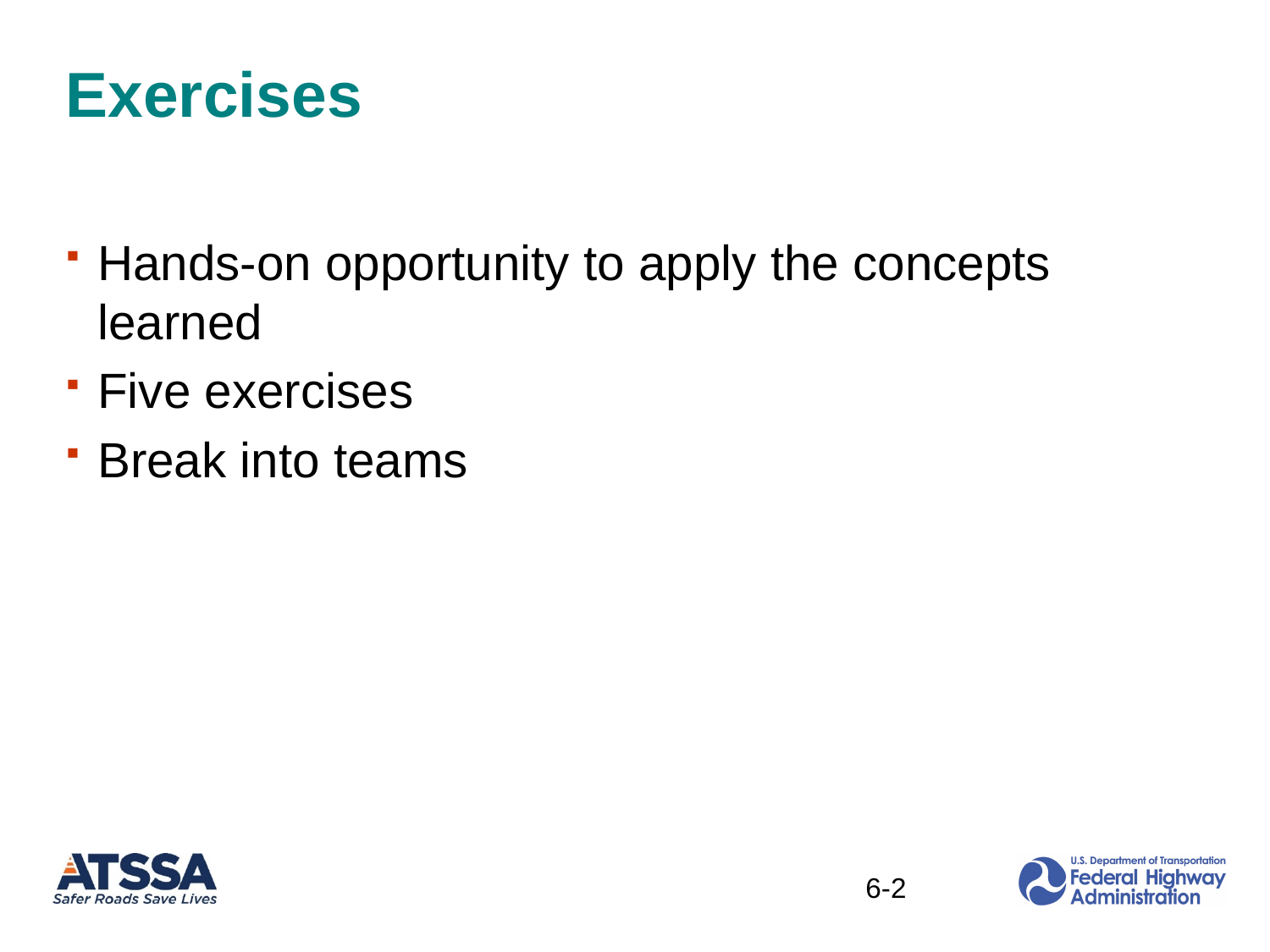

# Exercises
Hands-on opportunity to apply the concepts learned
Five exercises
Break into teams